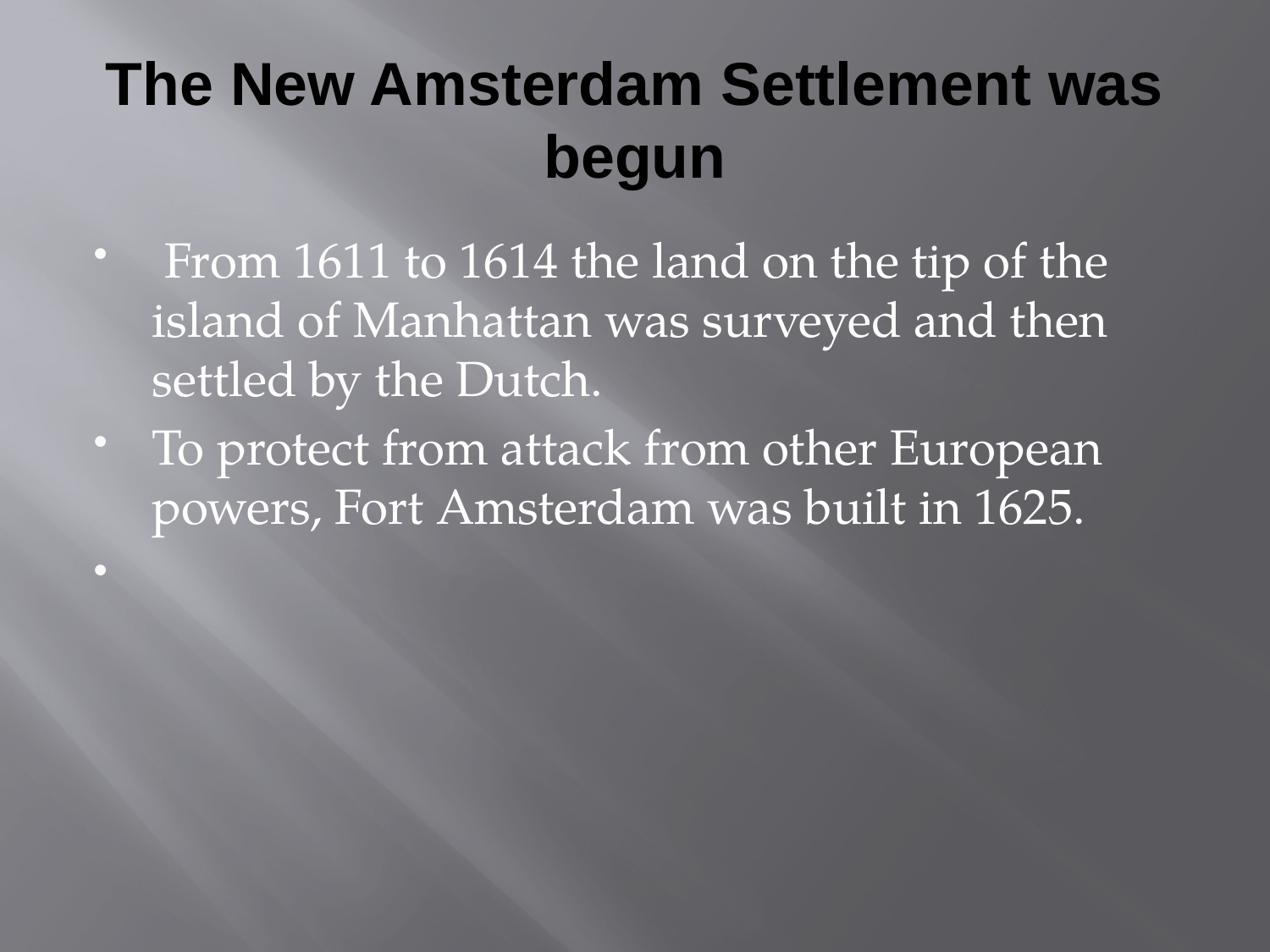

# The New Amsterdam Settlement was begun
 From 1611 to 1614 the land on the tip of the island of Manhattan was surveyed and then settled by the Dutch.
To protect from attack from other European powers, Fort Amsterdam was built in 1625.